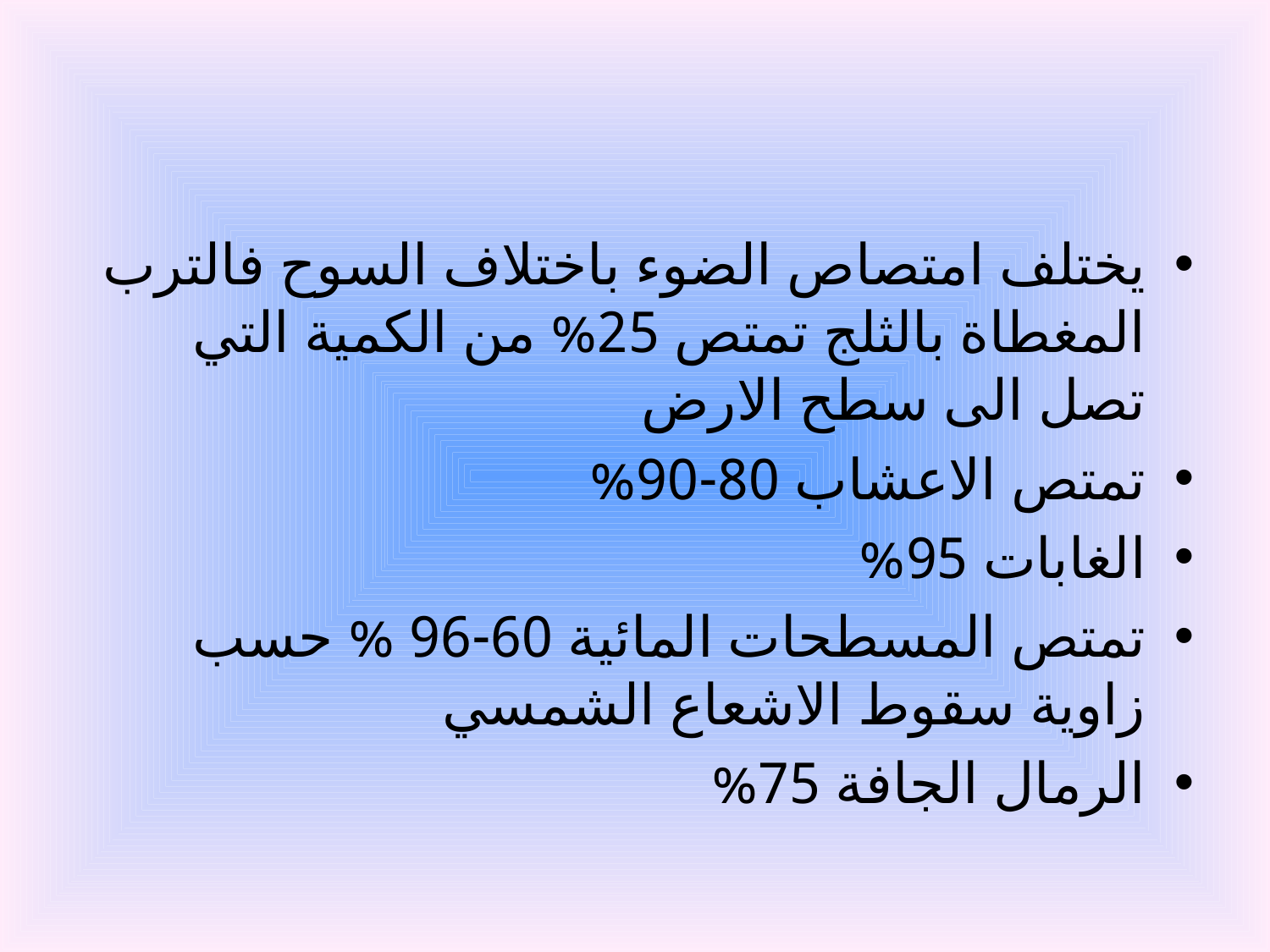

#
يختلف امتصاص الضوء باختلاف السوح فالترب المغطاة بالثلج تمتص 25% من الكمية التي تصل الى سطح الارض
تمتص الاعشاب 80-90%
الغابات 95%
تمتص المسطحات المائية 60-96 % حسب زاوية سقوط الاشعاع الشمسي
الرمال الجافة 75%